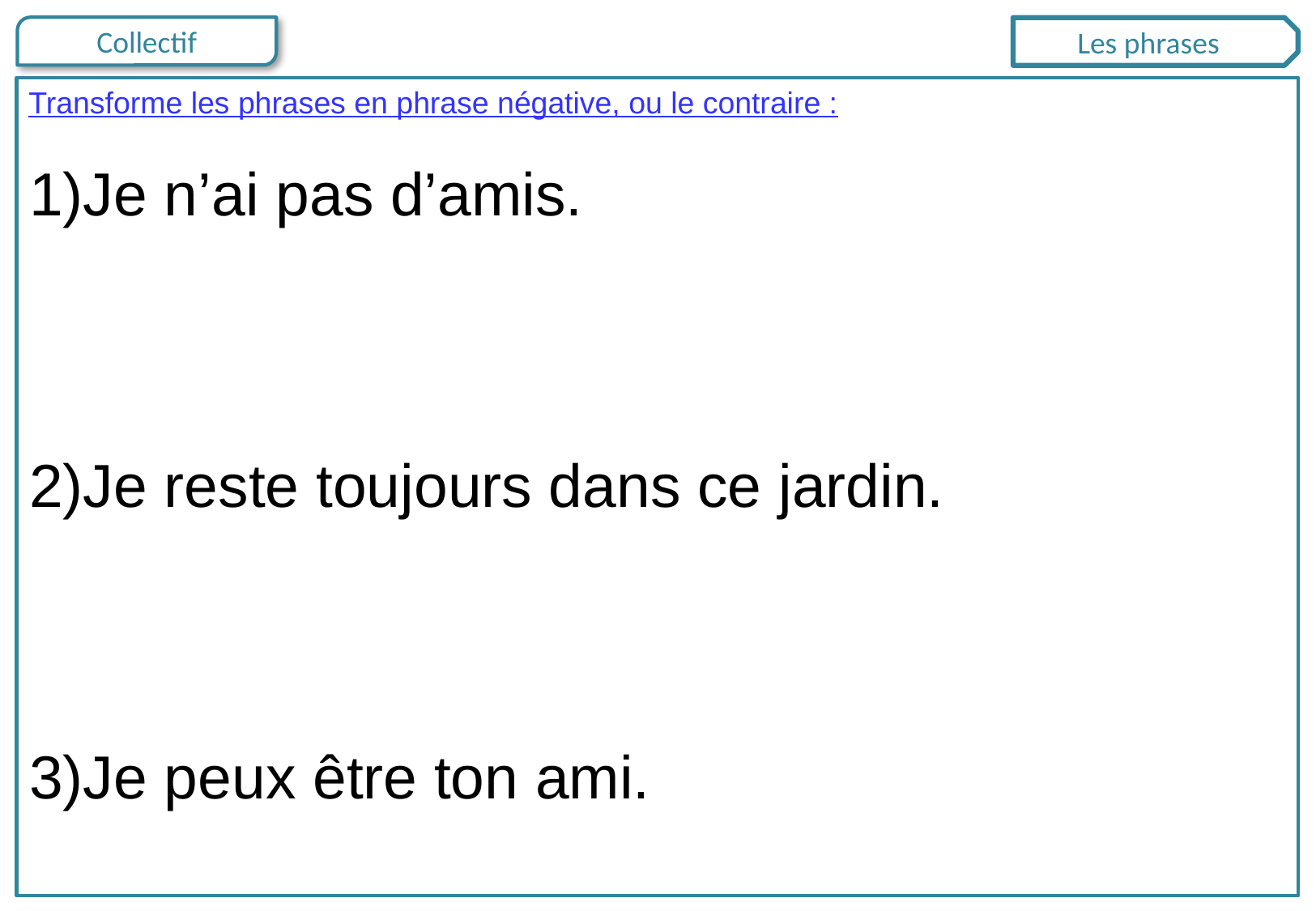

Les phrases
Transforme les phrases en phrase négative, ou le contraire :
Je n’ai pas d’amis.
Je reste toujours dans ce jardin.
Je peux être ton ami.